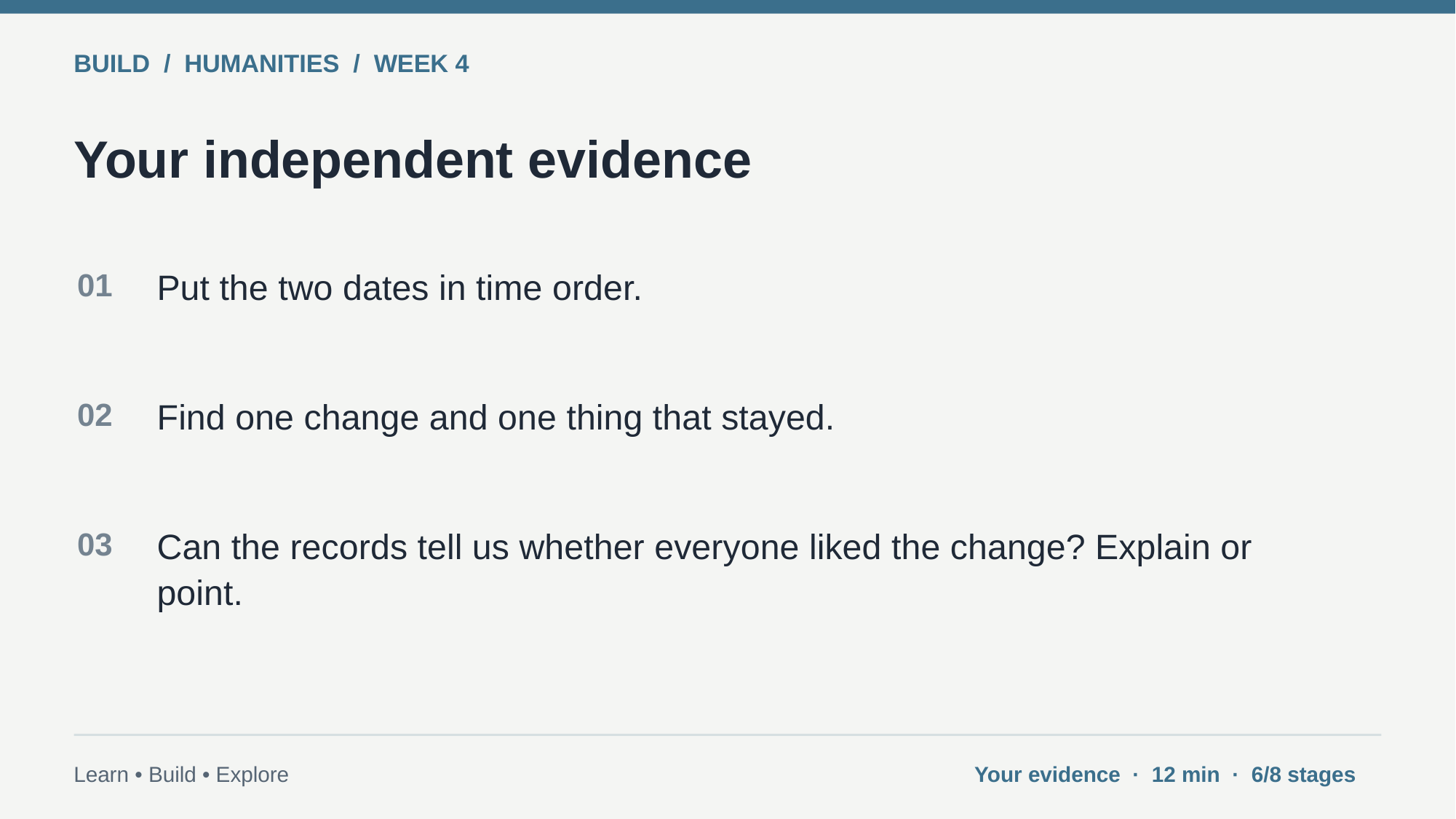

BUILD  /  HUMANITIES  /  WEEK 4
Your independent evidence
01
Put the two dates in time order.
02
Find one change and one thing that stayed.
03
Can the records tell us whether everyone liked the change? Explain or point.

Learn • Build • Explore
Your evidence  ·  12 min  ·  6/8 stages